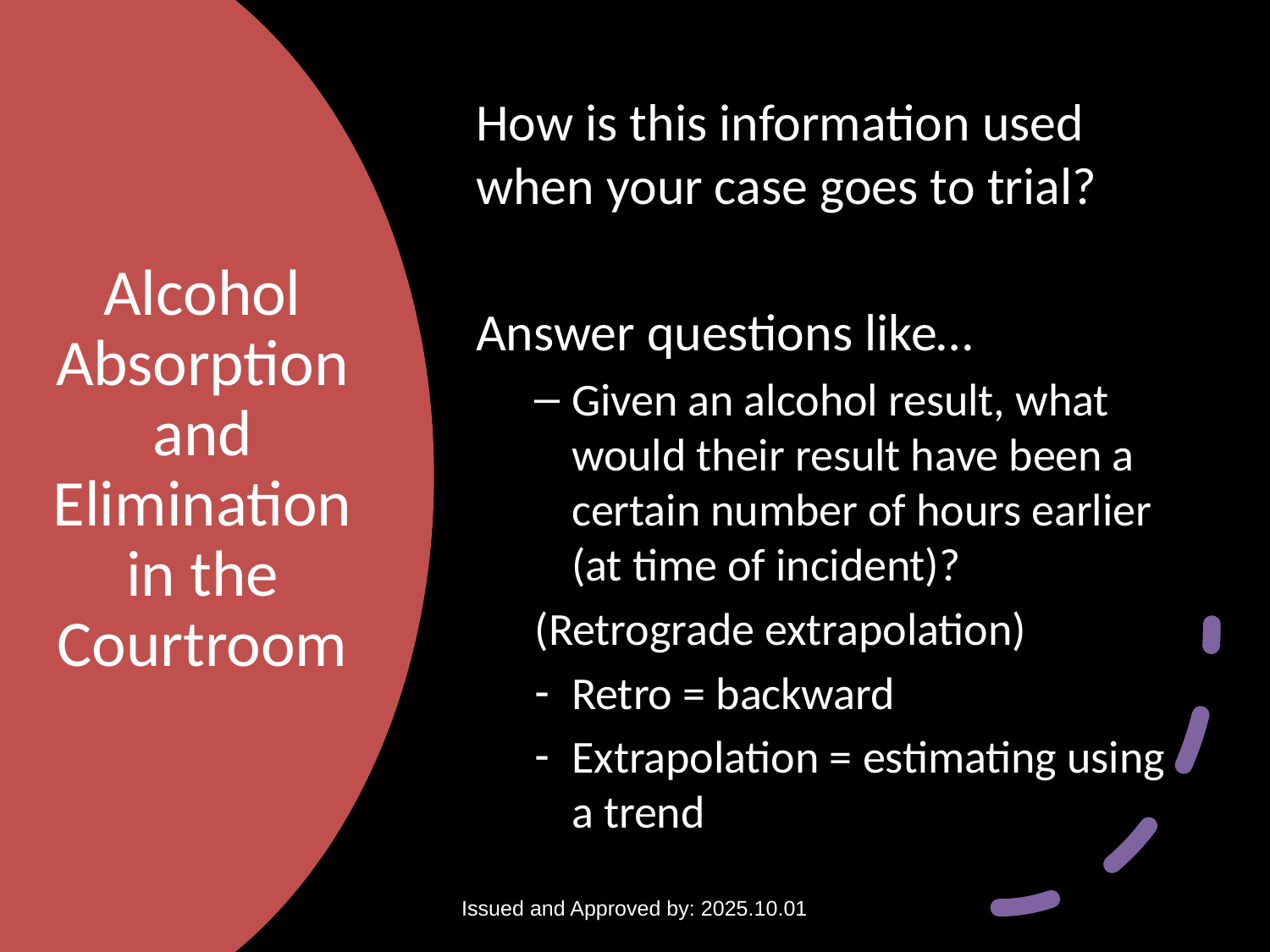

How is this information used when your case goes to trial?

Answer questions like…
Given an alcohol result, what would their result have been a certain number of hours earlier (at time of incident)?
	(Retrograde extrapolation)
Retro = backward
Extrapolation = estimating using a trend

# Alcohol Absorption and Elimination in the Courtroom

Issued and Approved by: 2025.10.01